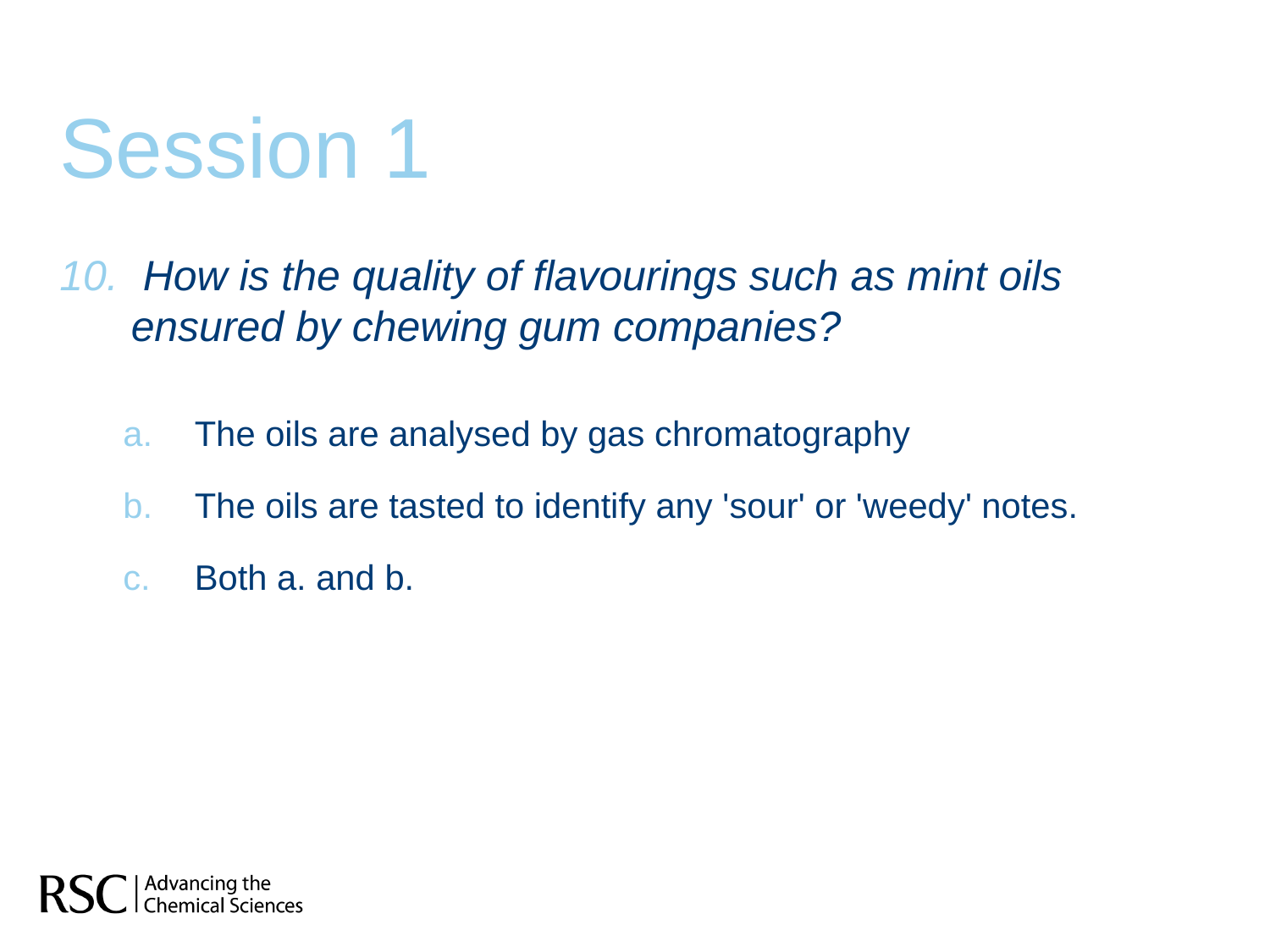

# Session 1
 How is the quality of flavourings such as mint oils ensured by chewing gum companies?

The oils are analysed by gas chromatography
The oils are tasted to identify any 'sour' or 'weedy' notes.
Both a. and b.